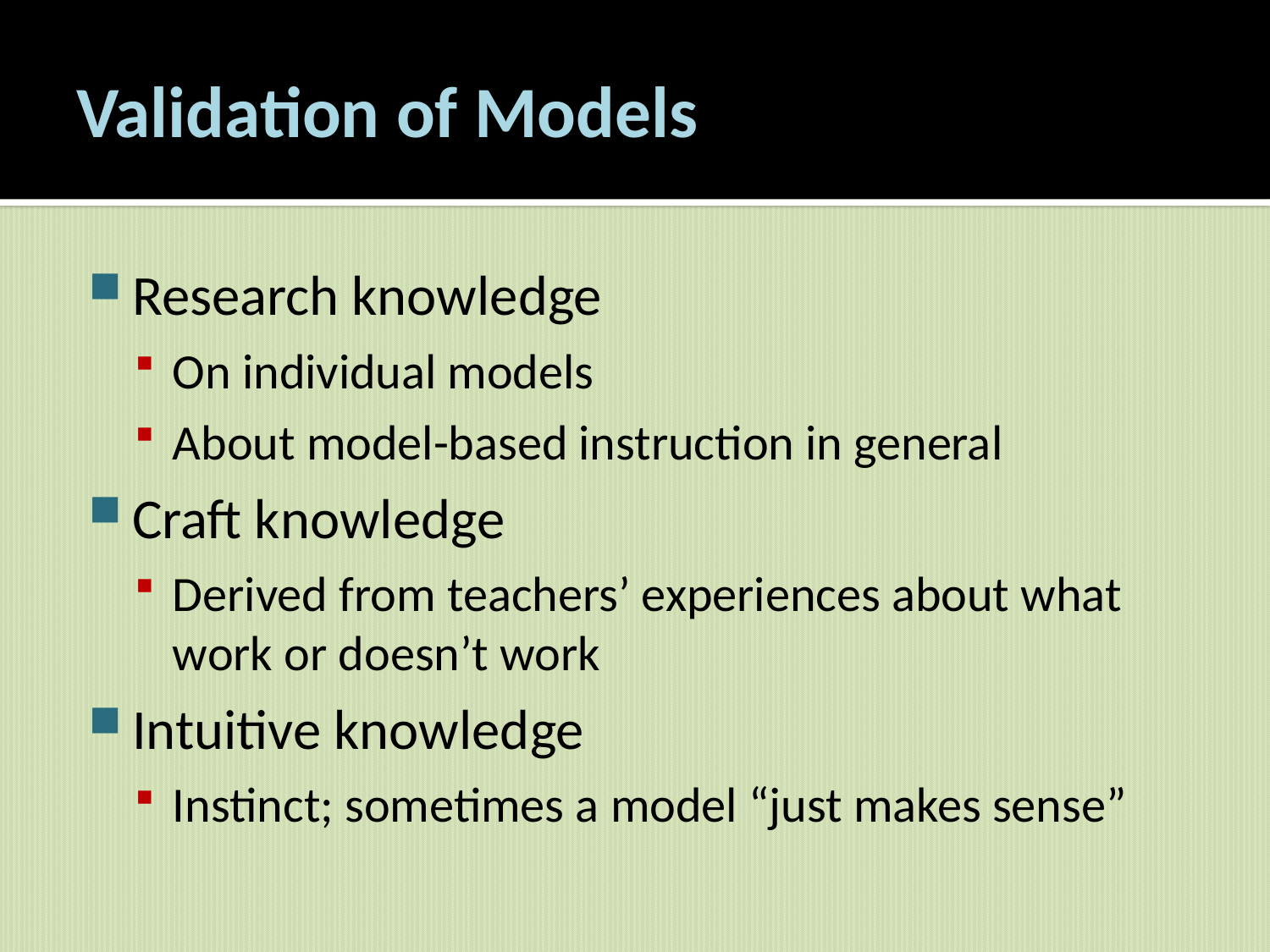

# Validation of Models
Research knowledge
On individual models
About model-based instruction in general
Craft knowledge
Derived from teachers’ experiences about what work or doesn’t work
Intuitive knowledge
Instinct; sometimes a model “just makes sense”